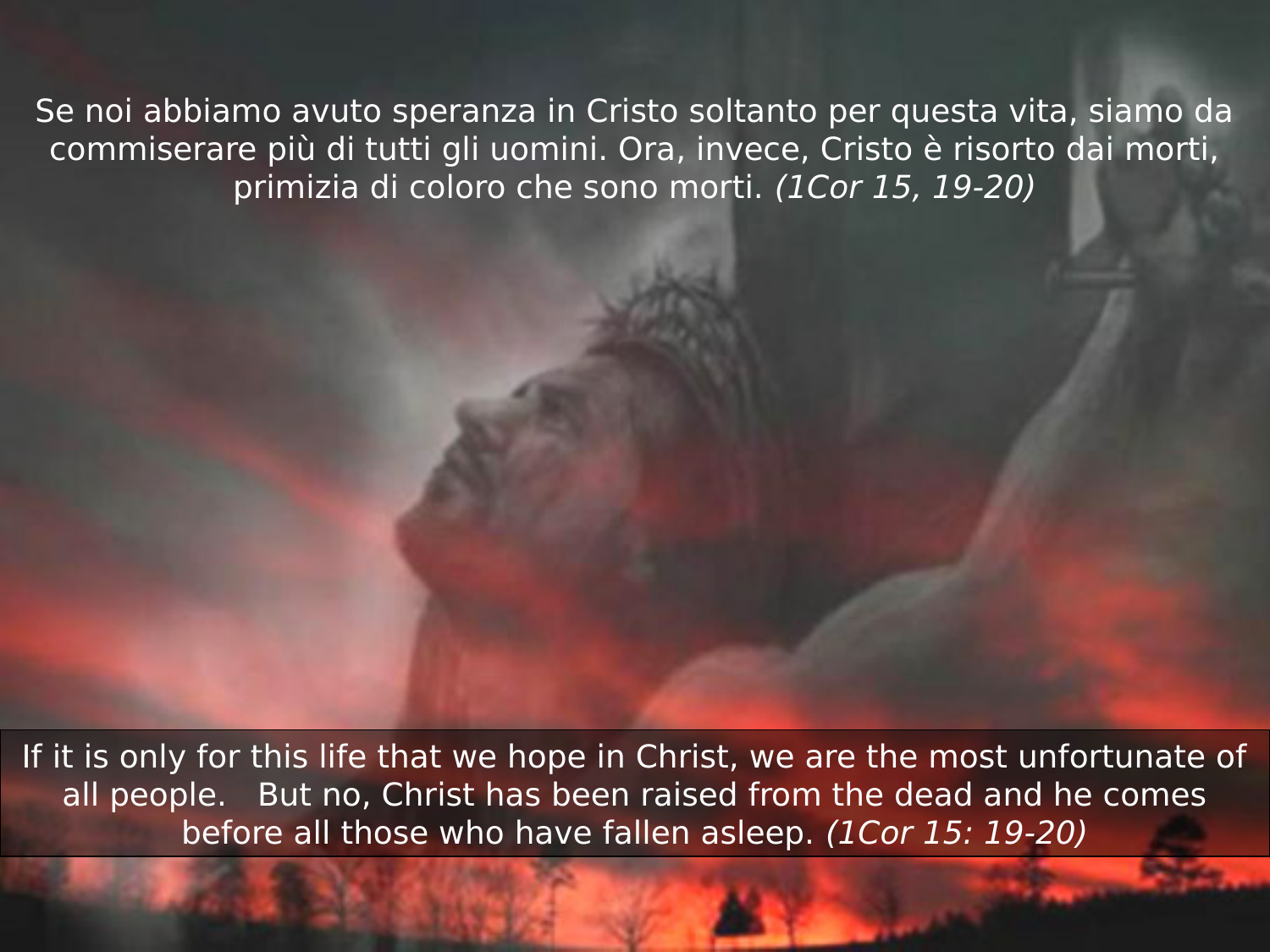

#
Se noi abbiamo avuto speranza in Cristo soltanto per questa vita, siamo da commiserare più di tutti gli uomini. Ora, invece, Cristo è risorto dai morti, primizia di coloro che sono morti. (1Cor 15, 19-20)
If it is only for this life that we hope in Christ, we are the most unfortunate of all people.   But no, Christ has been raised from the dead and he comes before all those who have fallen asleep. (1Cor 15: 19-20)